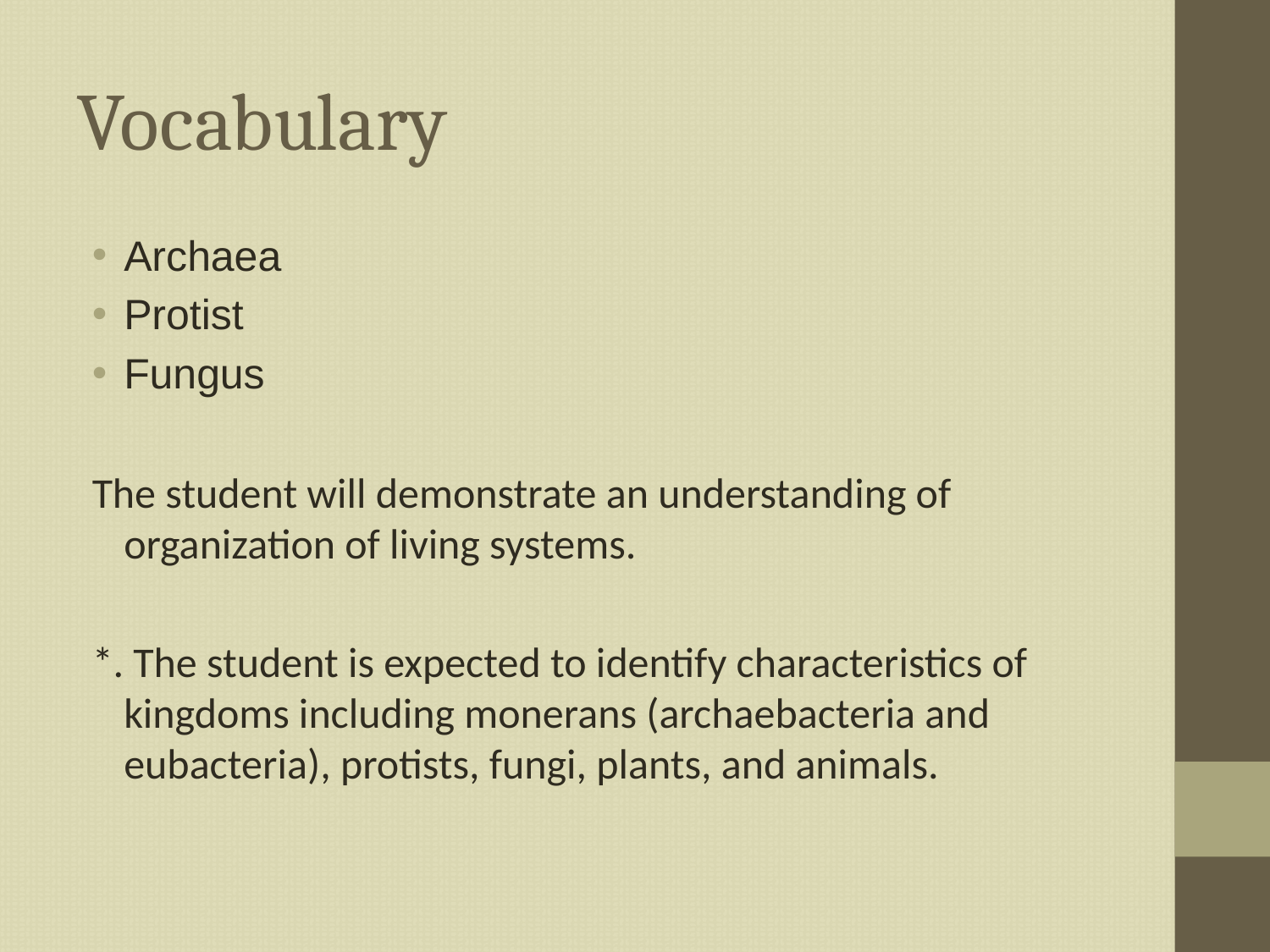

# Vocabulary
Archaea
Protist
Fungus

The student will demonstrate an understanding of organization of living systems.

*. The student is expected to identify characteristics of kingdoms including monerans (archaebacteria and eubacteria), protists, fungi, plants, and animals.